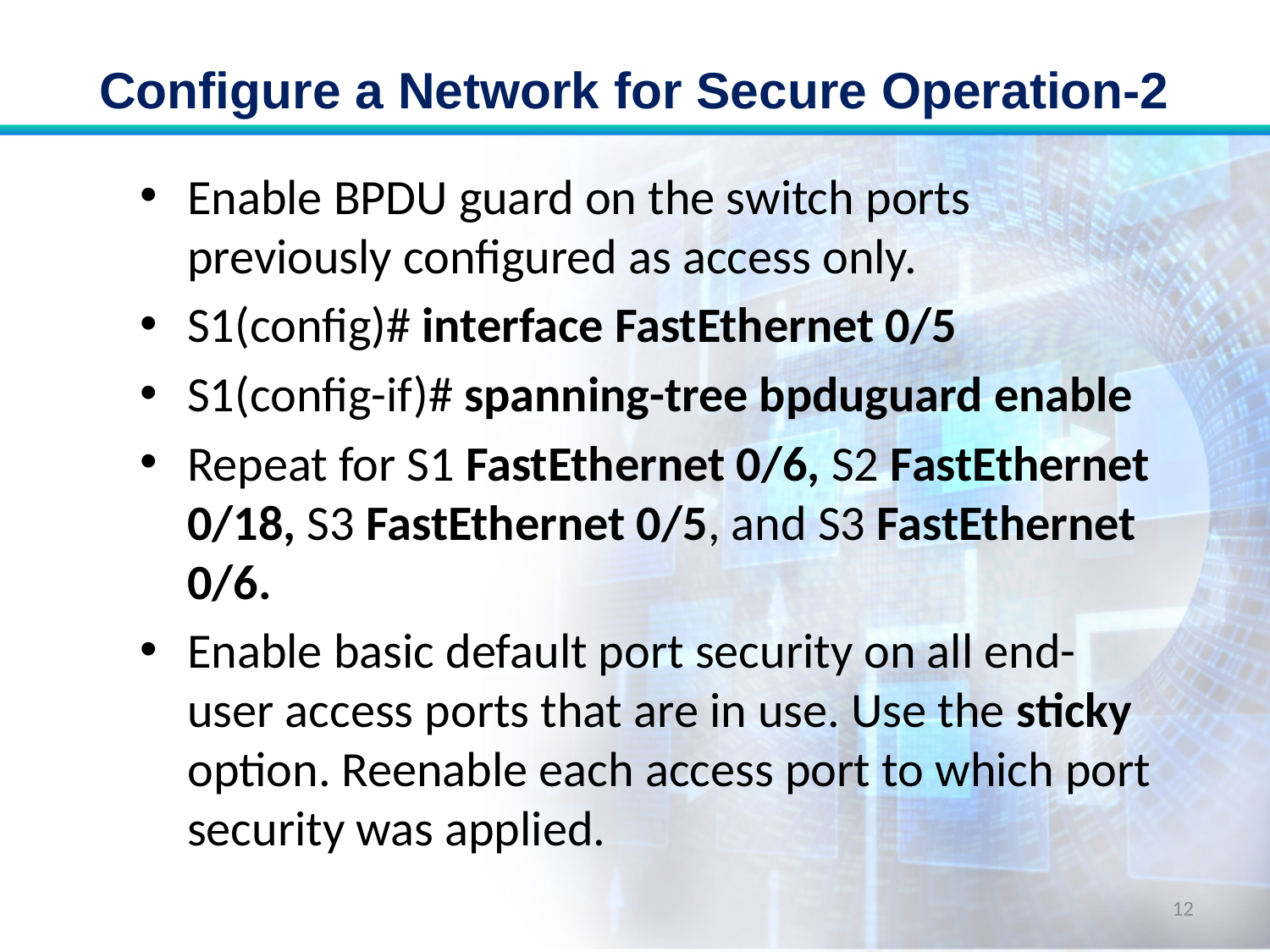

# Configure a Network for Secure Operation-2
Enable BPDU guard on the switch ports previously configured as access only.
S1(config)# interface FastEthernet 0/5
S1(config-if)# spanning-tree bpduguard enable
Repeat for S1 FastEthernet 0/6, S2 FastEthernet 0/18, S3 FastEthernet 0/5, and S3 FastEthernet 0/6.
Enable basic default port security on all end-user access ports that are in use. Use the sticky option. Reenable each access port to which port security was applied.

12